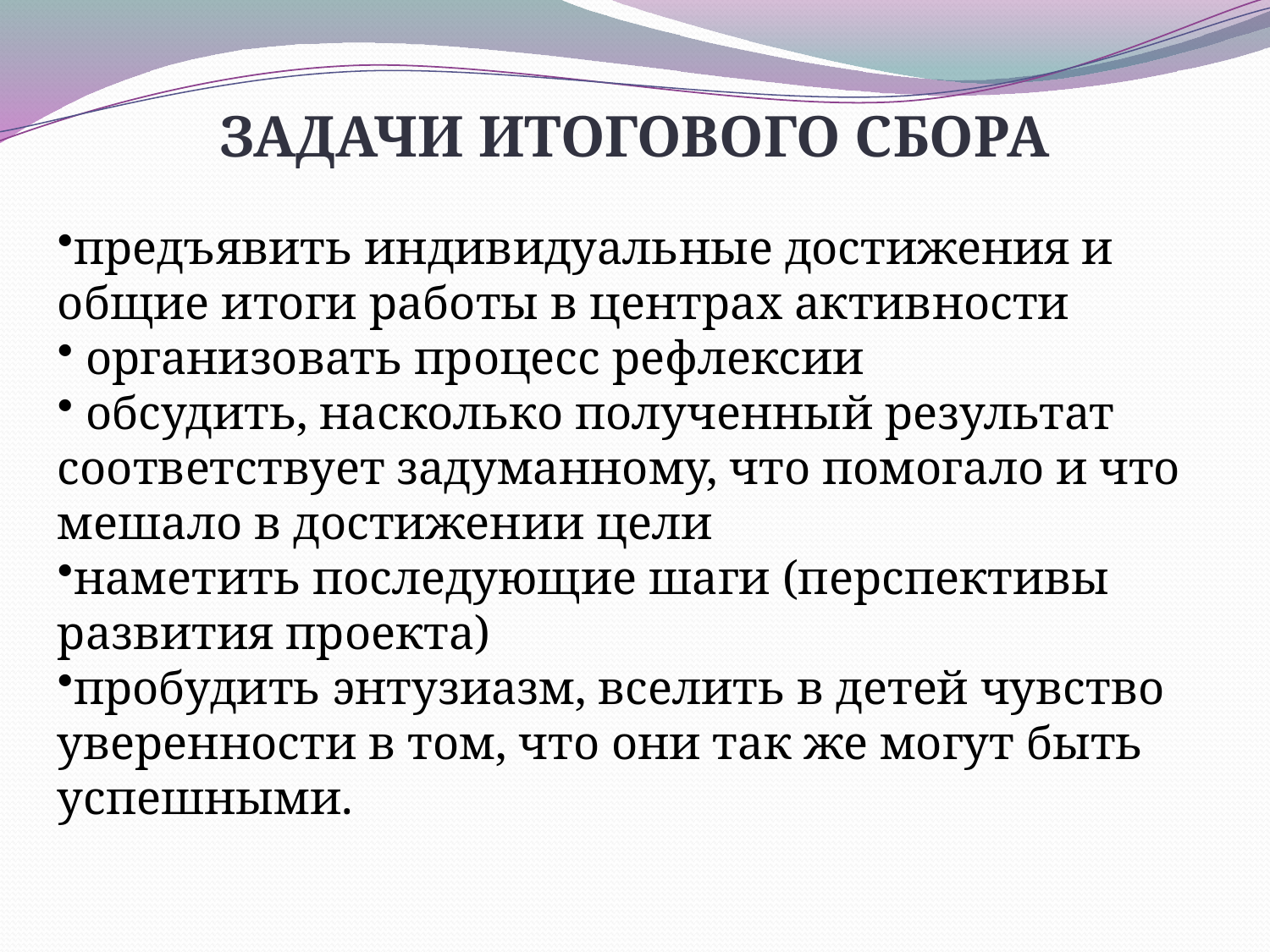

ЗАДАЧИ ИТОГОВОГО СБОРА

предъявить индивидуальные достижения и общие итоги работы в центрах активности
 организовать процесс рефлексии
 обсудить, насколько полученный результат соответствует задуманному, что помогало и что мешало в достижении цели
наметить последующие шаги (перспективы развития проекта)
пробудить энтузиазм, вселить в детей чувство уверенности в том, что они так же могут быть успешными.